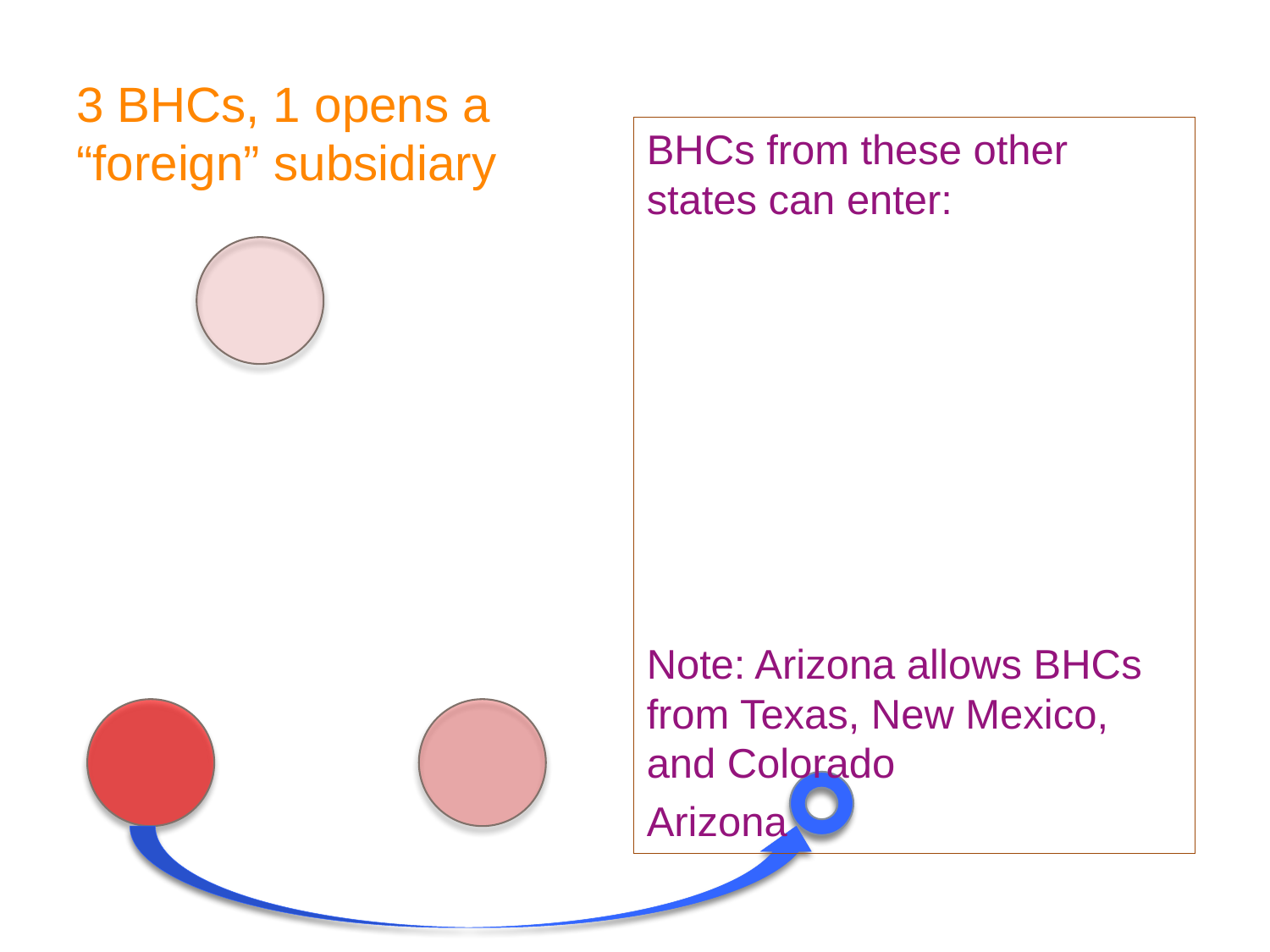

# 3 BHCs, 1 opens a “foreign” subsidiary
BHCs from these other states can enter:

Note: Arizona allows BHCs from Texas, New Mexico, and Colorado
Arizona